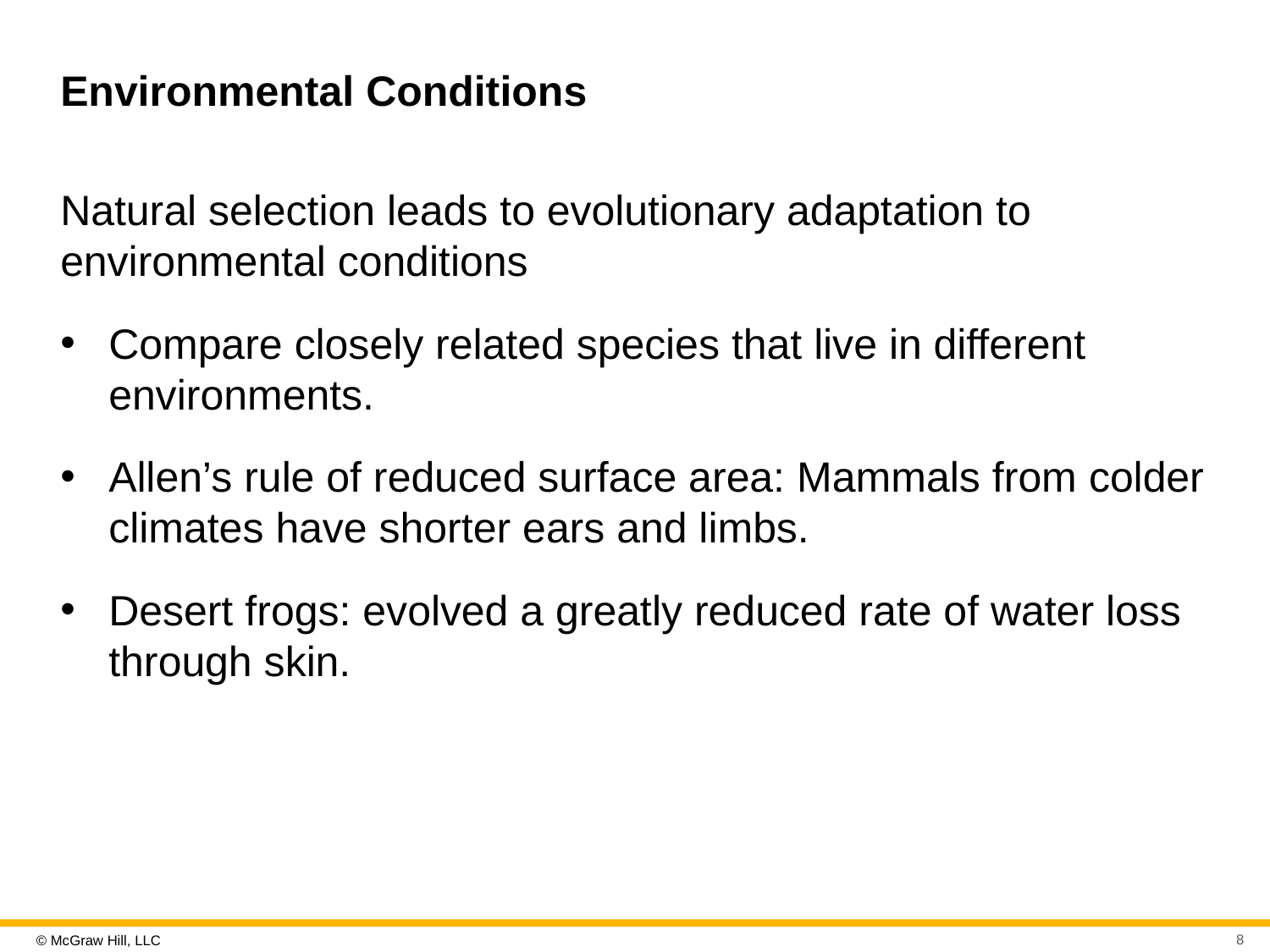

# Environmental Conditions
Natural selection leads to evolutionary adaptation to environmental conditions
Compare closely related species that live in different environments.
Allen’s rule of reduced surface area: Mammals from colder climates have shorter ears and limbs.
Desert frogs: evolved a greatly reduced rate of water loss through skin.
8